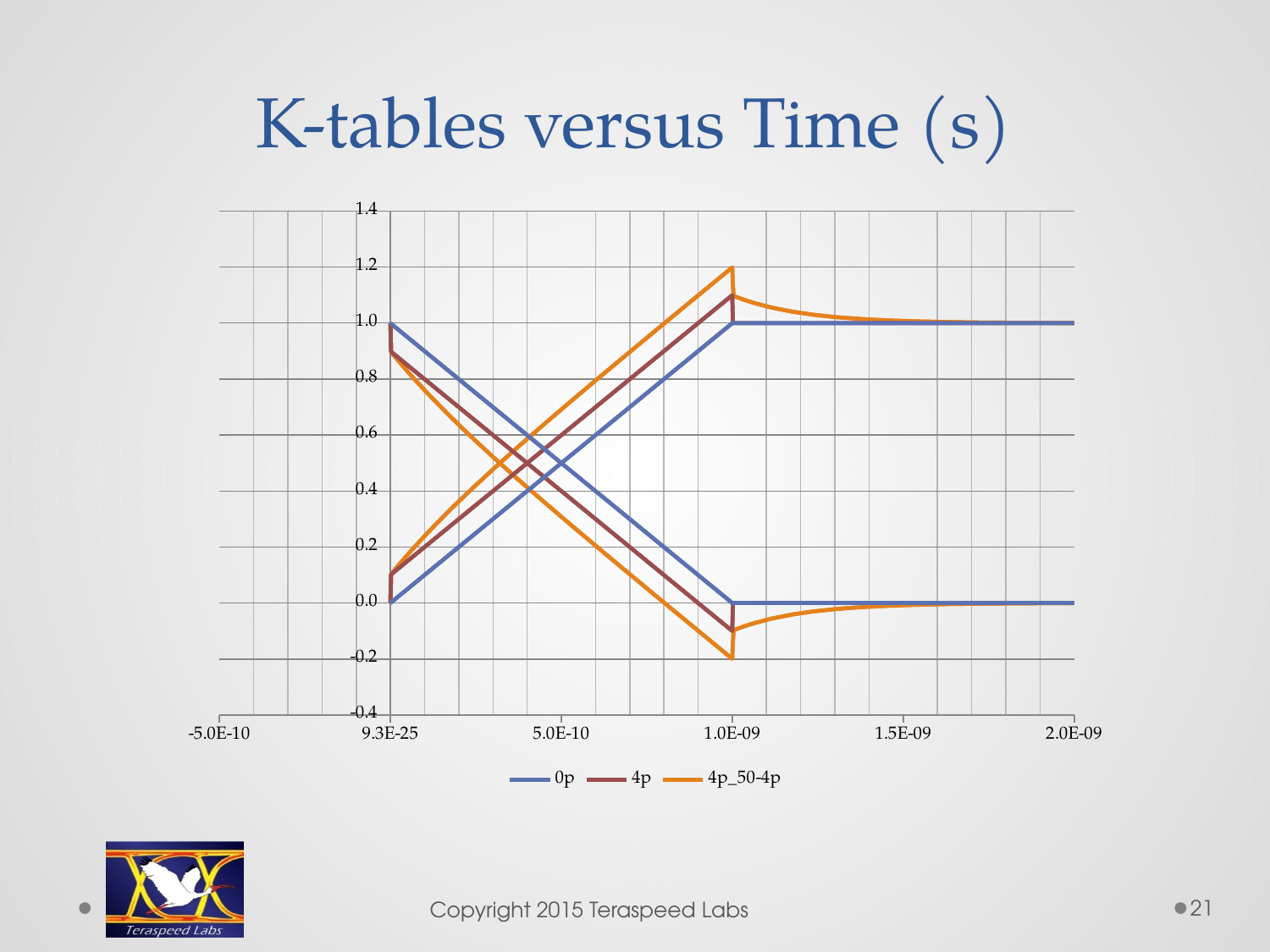

# K-tables versus Time (s)

### Chart

| Category | 0p | 4p | 4p_50-4p |
|---|---|---|---|
21
Copyright 2015 Teraspeed Labs